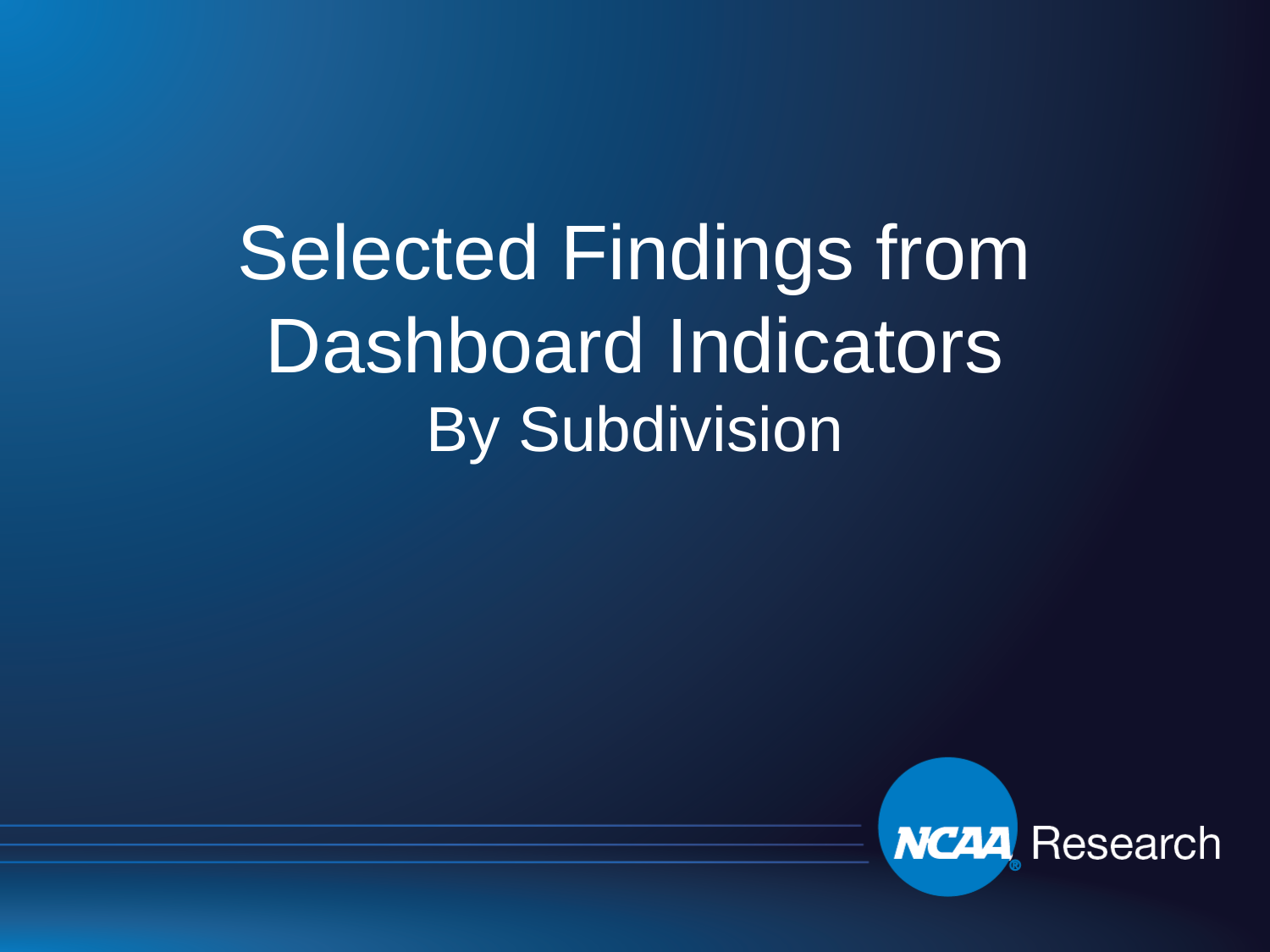

# Selected Findings from Dashboard Indicators By Subdivision